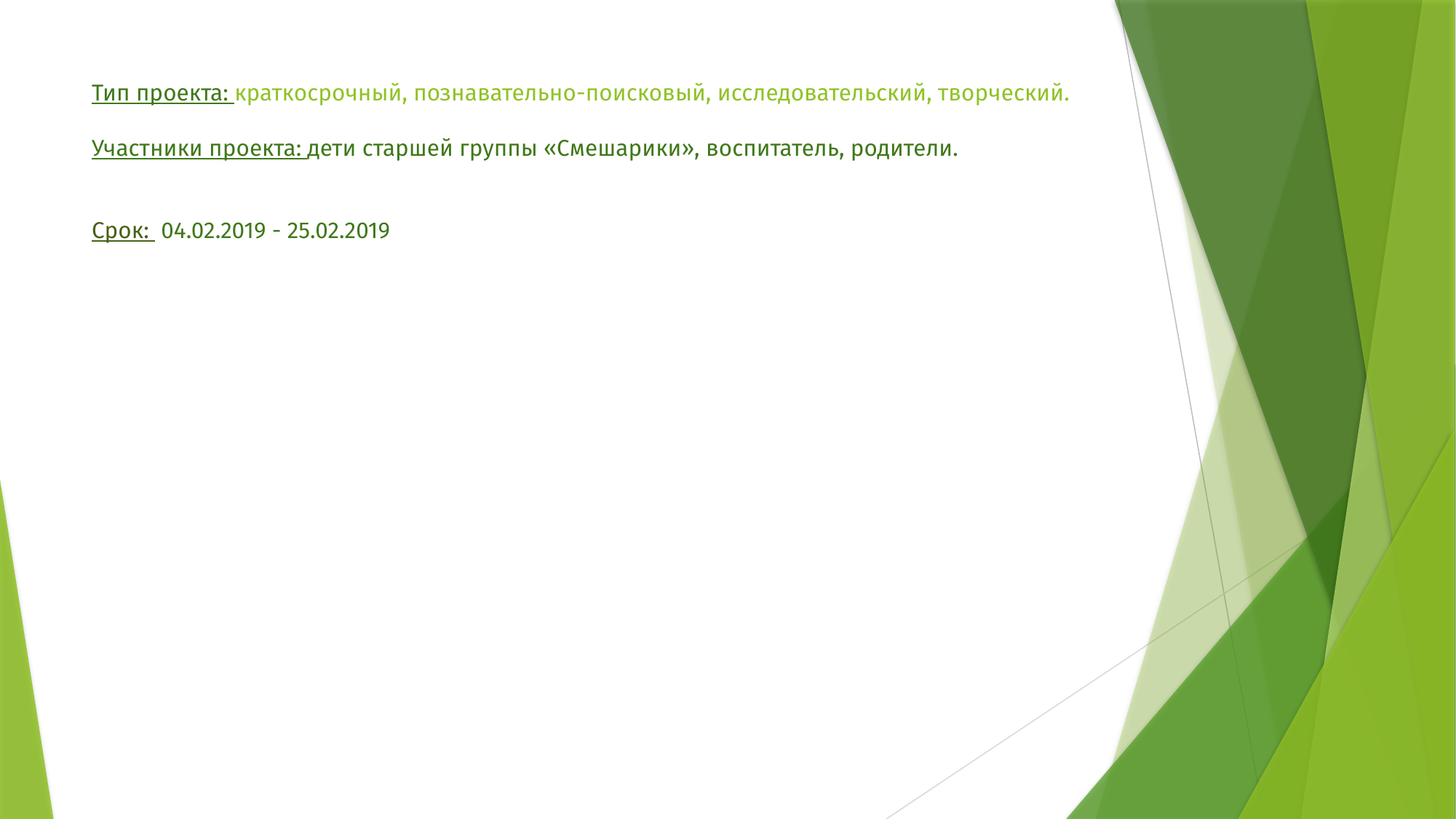

# Тип проекта: краткосрочный, познавательно-поисковый, исследовательский, творческий. Участники проекта: дети старшей группы «Смешарики», воспитатель, родители. Срок:  04.02.2019 - 25.02.2019